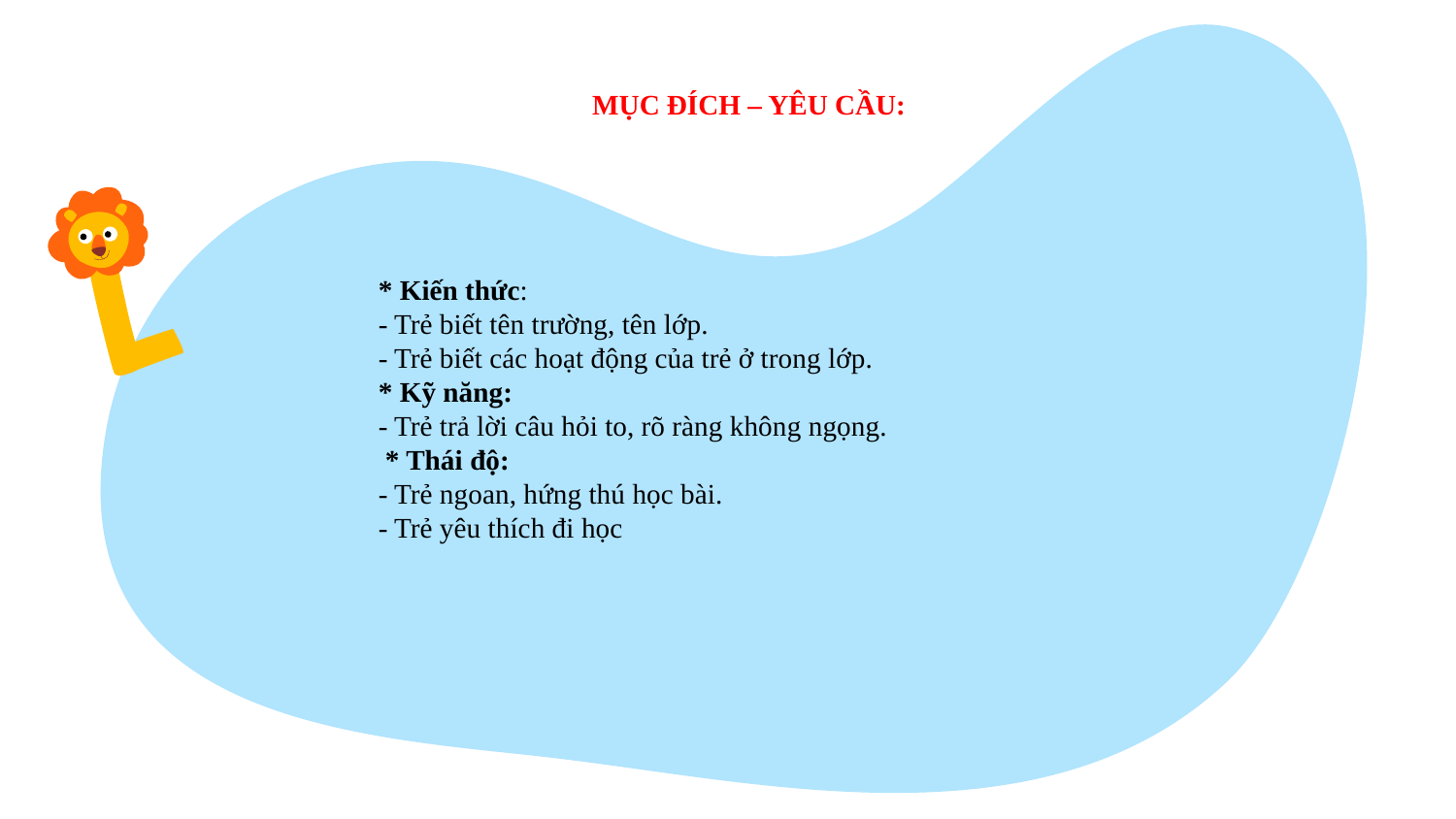

MỤC ĐÍCH – YÊU CẦU:

* Kiến thức:
- Trẻ biết tên trường, tên lớp.
- Trẻ biết các hoạt động của trẻ ở trong lớp.
* Kỹ năng:
- Trẻ trả lời câu hỏi to, rõ ràng không ngọng.
 * Thái độ:
- Trẻ ngoan, hứng thú học bài.
- Trẻ yêu thích đi học